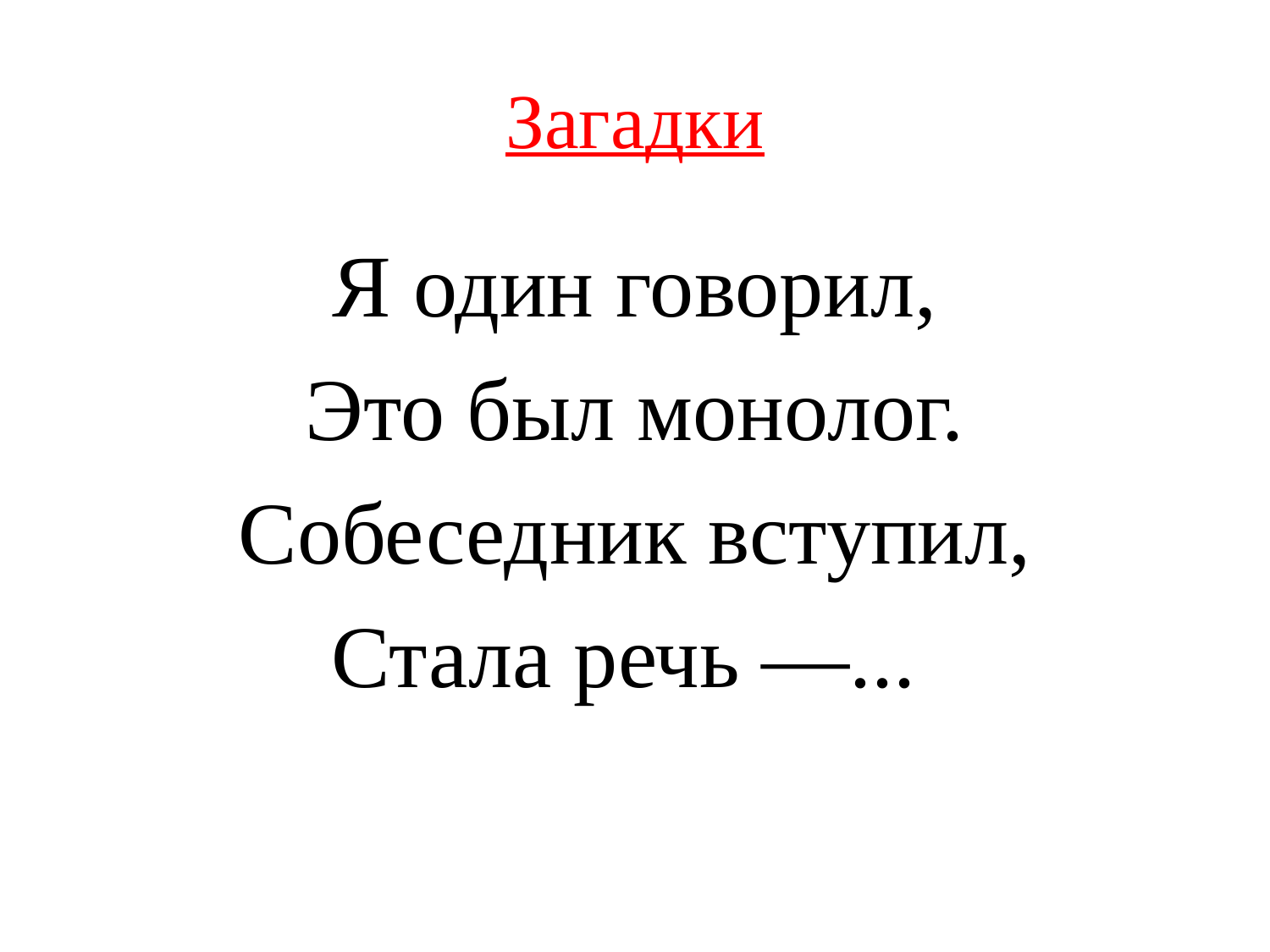

# Загадки
Я один говорил,
Это был монолог.
Собеседник вступил,
Стала речь —...